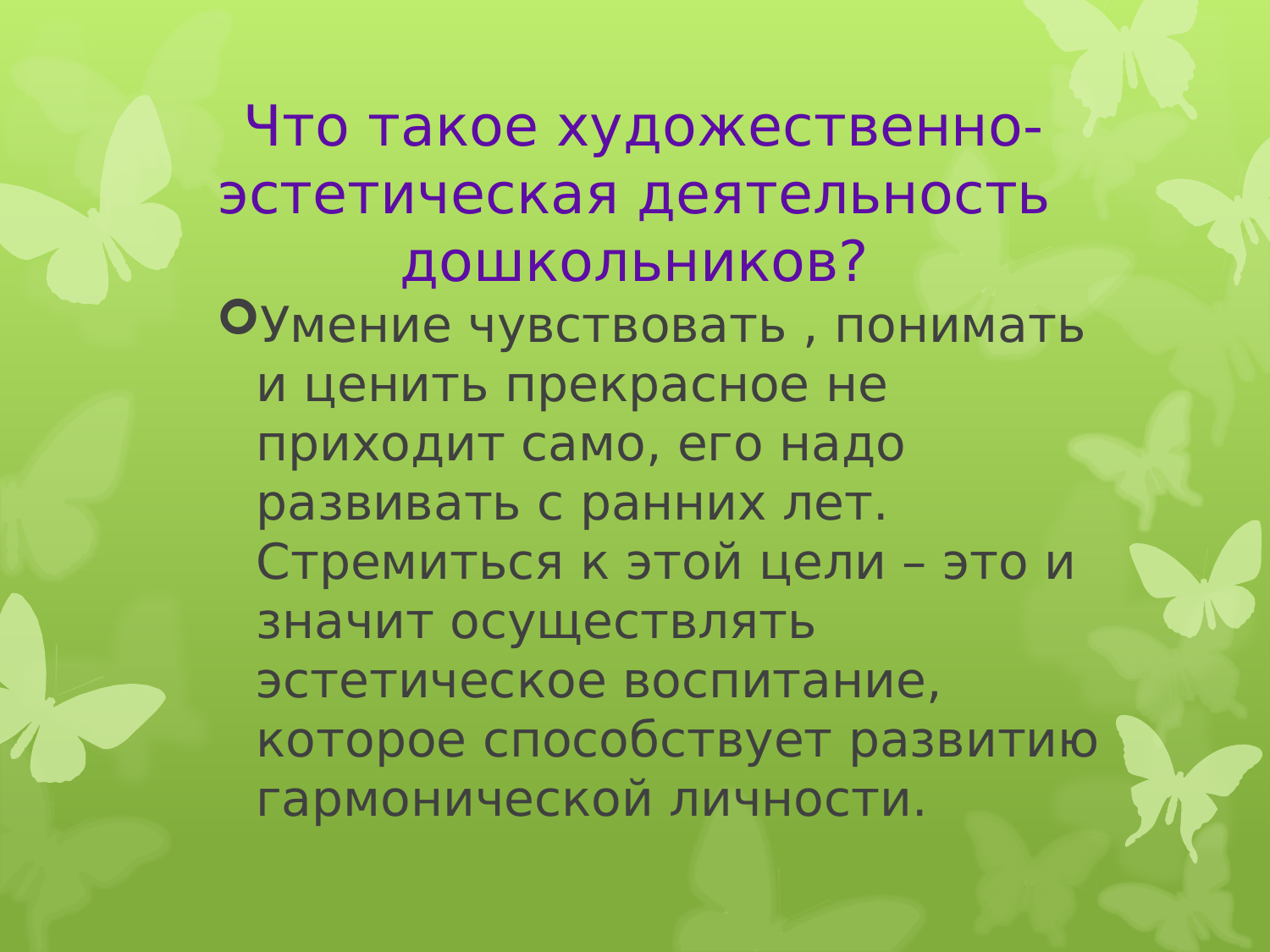

# Что такое художественно-эстетическая деятельность дошкольников?
Умение чувствовать , понимать и ценить прекрасное не приходит само, его надо развивать с ранних лет. Стремиться к этой цели – это и значит осуществлять эстетическое воспитание, которое способствует развитию гармонической личности.